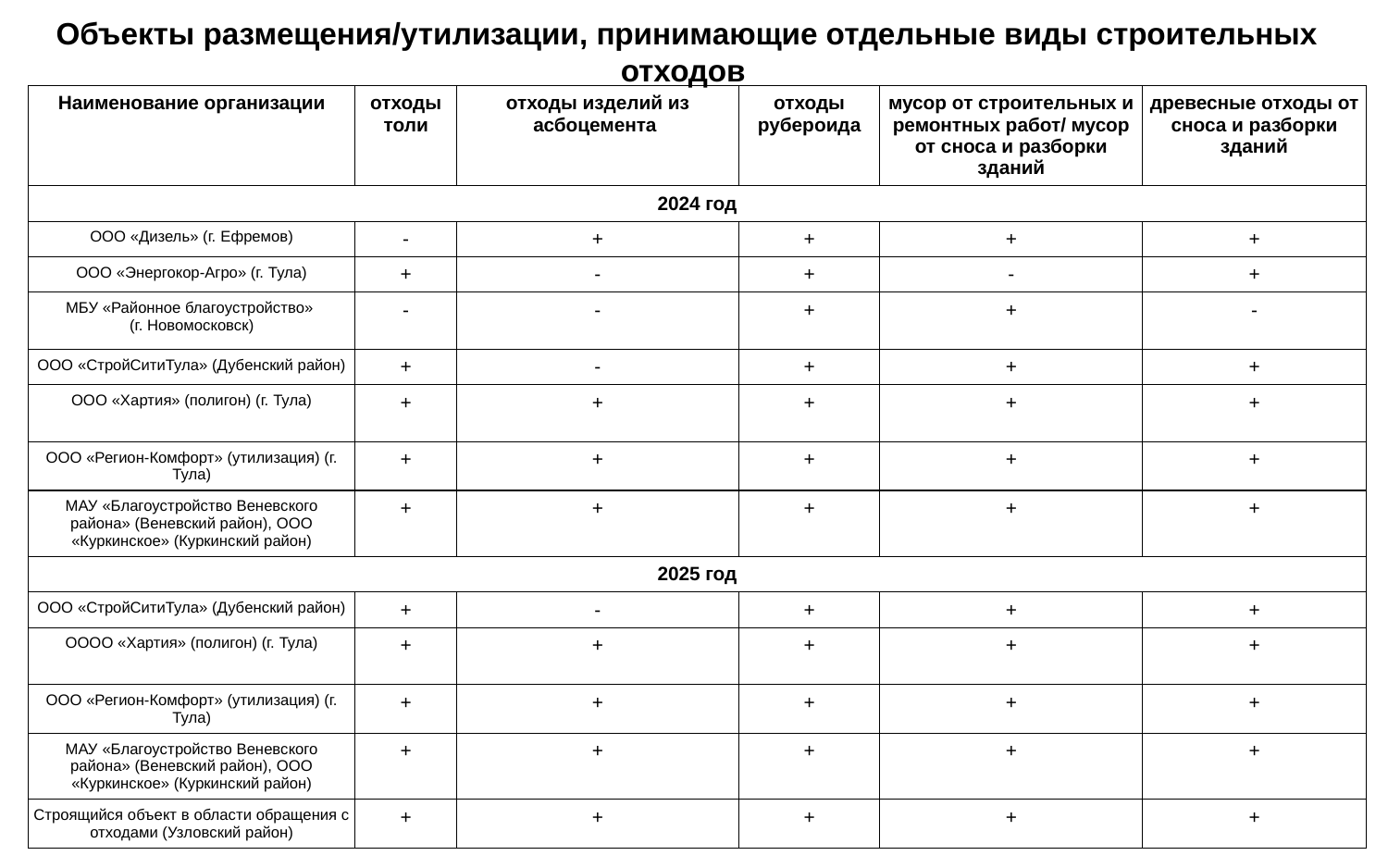

# Объекты размещения/утилизации, принимающие отдельные виды строительных отходов
| Наименование организации | отходы толи | отходы изделий из асбоцемента | отходы рубероида | мусор от строительных и ремонтных работ/ мусор от сноса и разборки зданий | древесные отходы от сноса и разборки зданий |
| --- | --- | --- | --- | --- | --- |
| 2024 год |  |  |  |  |  |
| ООО «Дизель» (г. Ефремов) | - | + | + | + | + |
| ООО «Энергокор-Агро» (г. Тула) | + | - | + | - | + |
| МБУ «Районное благоустройство» (г. Новомосковск) | - | - | + | + | - |
| ООО «СтройСитиТула» (Дубенский район) | + | - | + | + | + |
| ООО «Хартия» (полигон) (г. Тула) | + | + | + | + | + |
| ООО «Регион-Комфорт» (утилизация) (г. Тула) | + | + | + | + | + |
| МАУ «Благоустройство Веневского района» (Веневский район), ООО «Куркинское» (Куркинский район) | + | + | + | + | + |
| 2025 год |  |  |  |  |  |
| ООО «СтройСитиТула» (Дубенский район) | + | - | + | + | + |
| ОООО «Хартия» (полигон) (г. Тула) | + | + | + | + | + |
| ООО «Регион-Комфорт» (утилизация) (г. Тула) | + | + | + | + | + |
| МАУ «Благоустройство Веневского района» (Веневский район), ООО «Куркинское» (Куркинский район) | + | + | + | + | + |
| Строящийся объект в области обращения с отходами (Узловский район) | + | + | + | + | + |